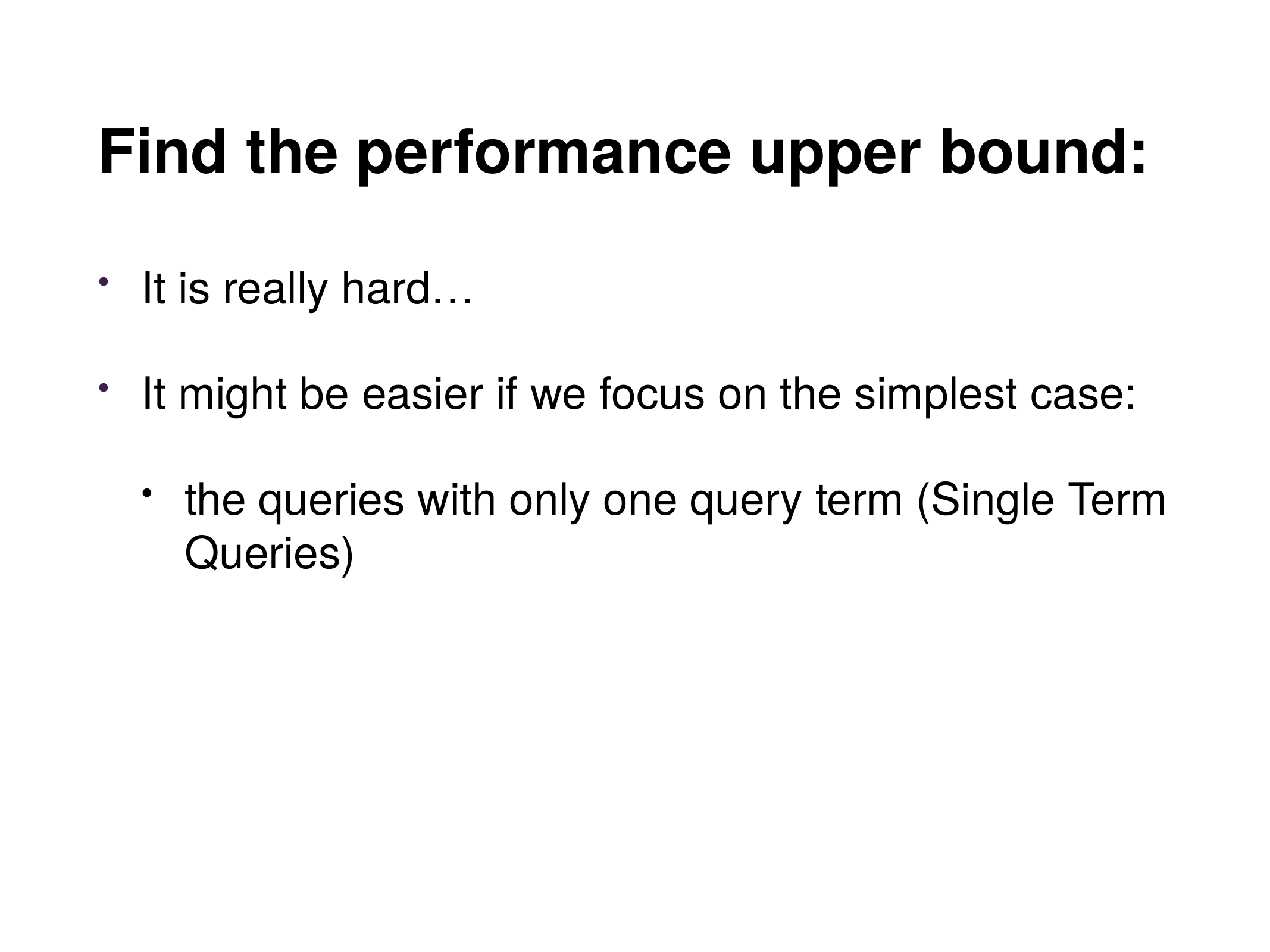

# Find the performance upper bound:
It is really hard…
It might be easier if we focus on the simplest case:
the queries with only one query term (Single Term Queries)
128